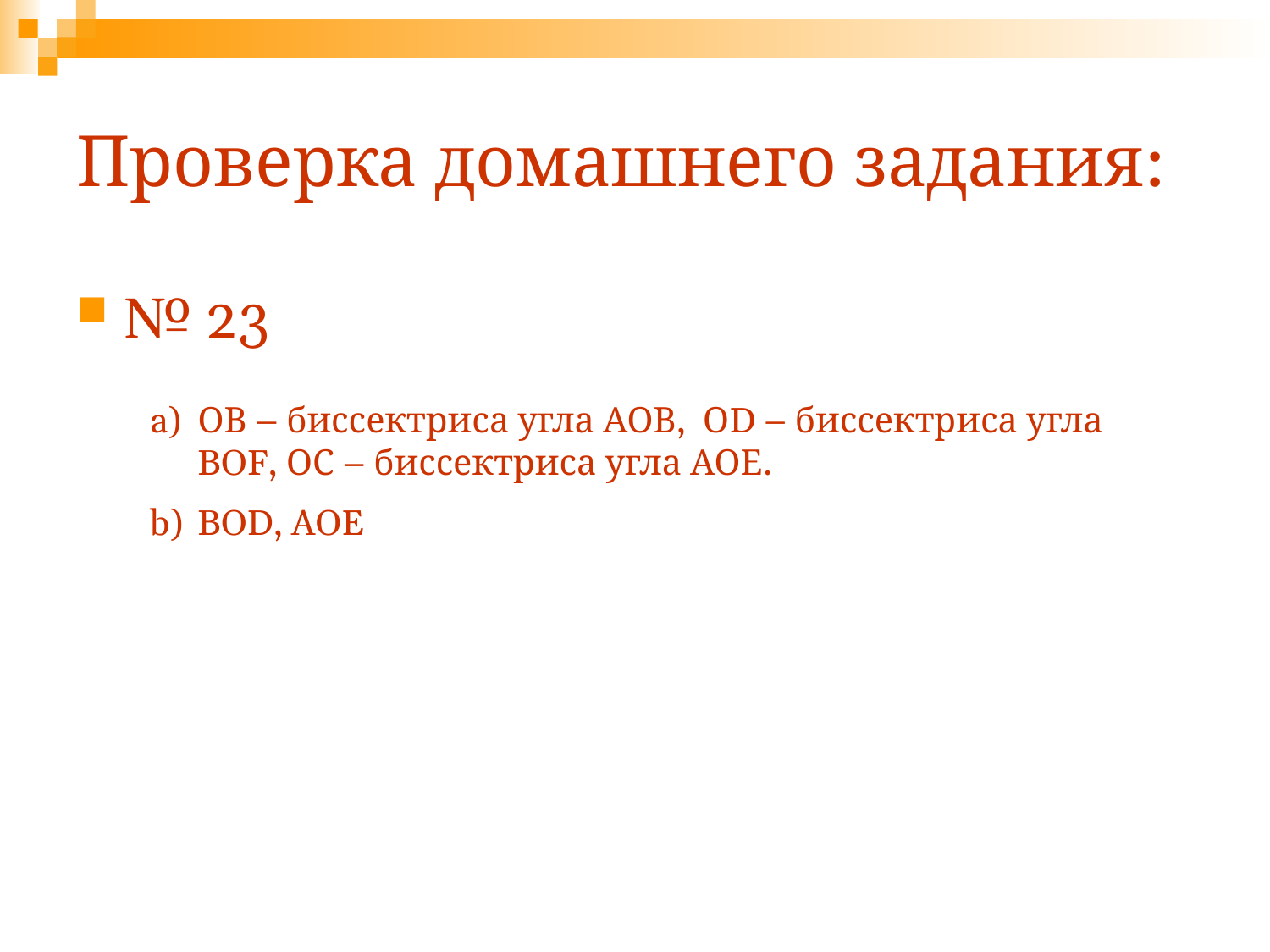

# Проверка домашнего задания:
№ 23

ОВ – биссектриса угла АОВ,  ОD – биссектриса угла BOF, ОС – биссектриса угла АОЕ.
BOD, AOE